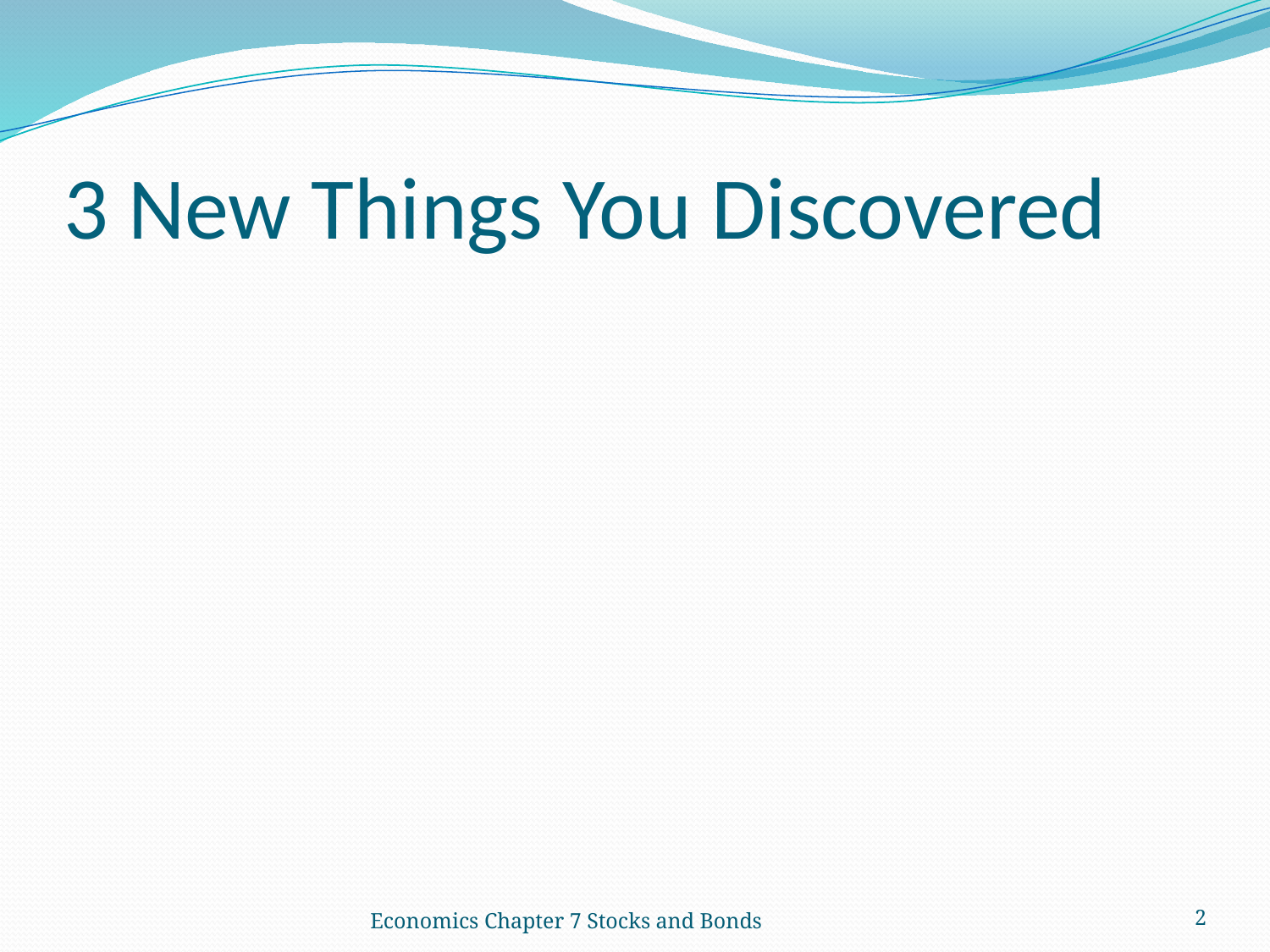

# 3 New Things You Discovered

Economics Chapter 7 Stocks and Bonds
2